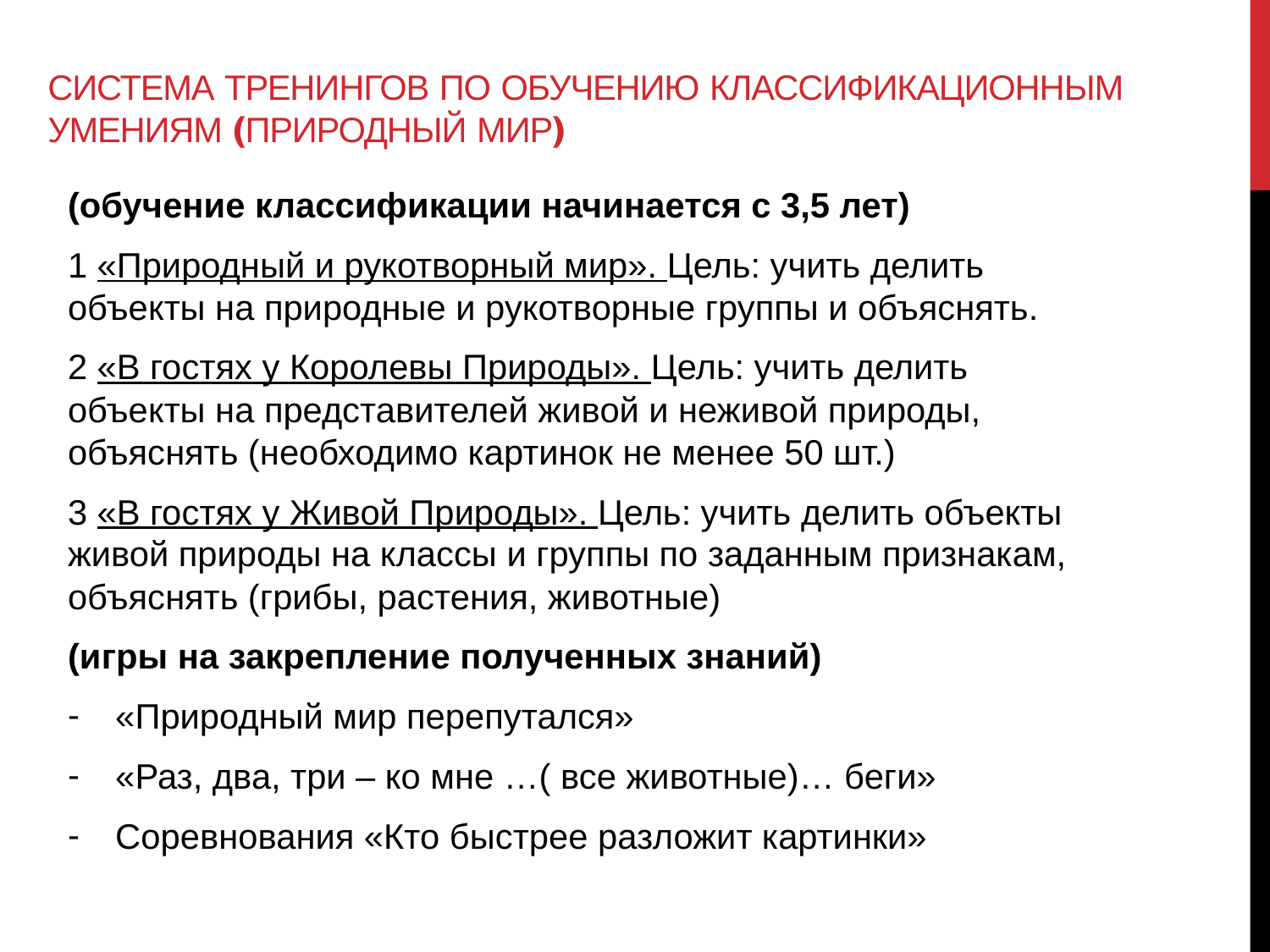

# Система тренингов по обучению классификационным умениям (природный мир)
(обучение классификации начинается с 3,5 лет)
1 «Природный и рукотворный мир». Цель: учить делить объекты на природные и рукотворные группы и объяснять.
2 «В гостях у Королевы Природы». Цель: учить делить объекты на представителей живой и неживой природы, объяснять (необходимо картинок не менее 50 шт.)
3 «В гостях у Живой Природы». Цель: учить делить объекты живой природы на классы и группы по заданным признакам, объяснять (грибы, растения, животные)
(игры на закрепление полученных знаний)
«Природный мир перепутался»
«Раз, два, три – ко мне …( все животные)… беги»
Соревнования «Кто быстрее разложит картинки»